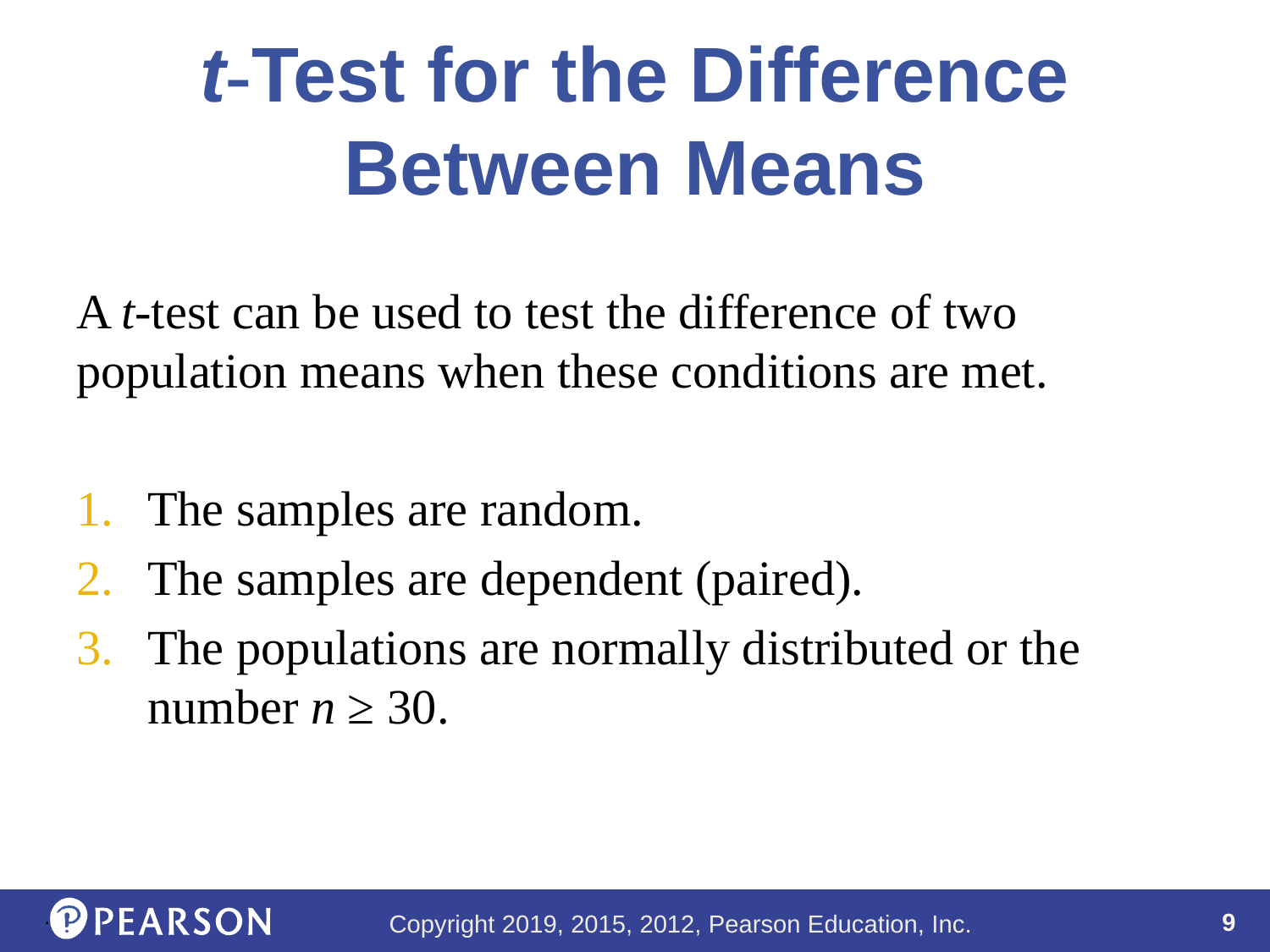

# t-Test for the Difference Between Means

A t-test can be used to test the difference of two population means when these conditions are met.

The samples are random.
The samples are dependent (paired).
The populations are normally distributed or the number n ≥ 30.
.